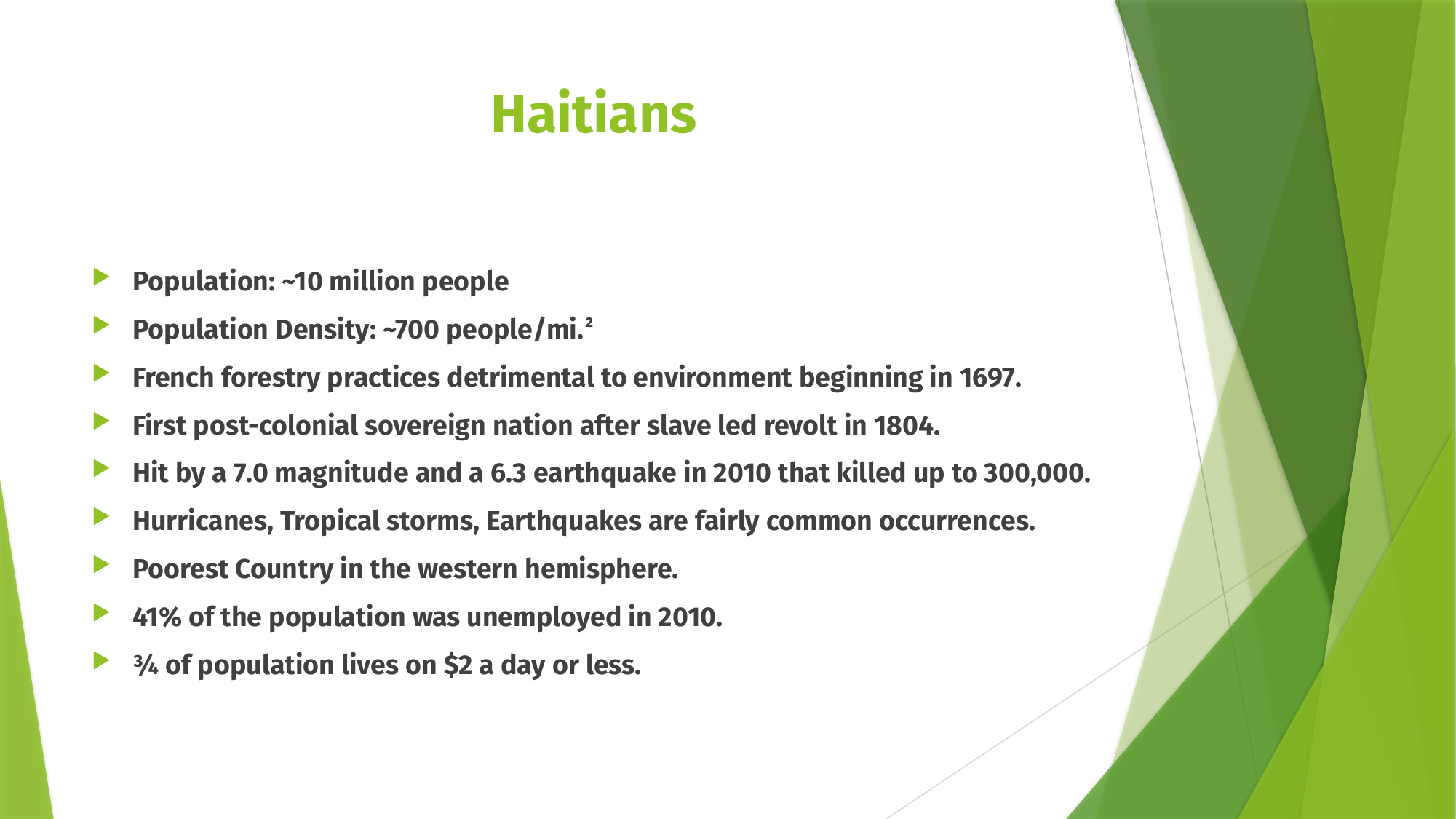

# Haitians
Population: ~10 million people
Population Density: ~700 people/mi.²
French forestry practices detrimental to environment beginning in 1697.
First post-colonial sovereign nation after slave led revolt in 1804.
Hit by a 7.0 magnitude and a 6.3 earthquake in 2010 that killed up to 300,000.
Hurricanes, Tropical storms, Earthquakes are fairly common occurrences.
Poorest Country in the western hemisphere.
41% of the population was unemployed in 2010.
¾ of population lives on $2 a day or less.